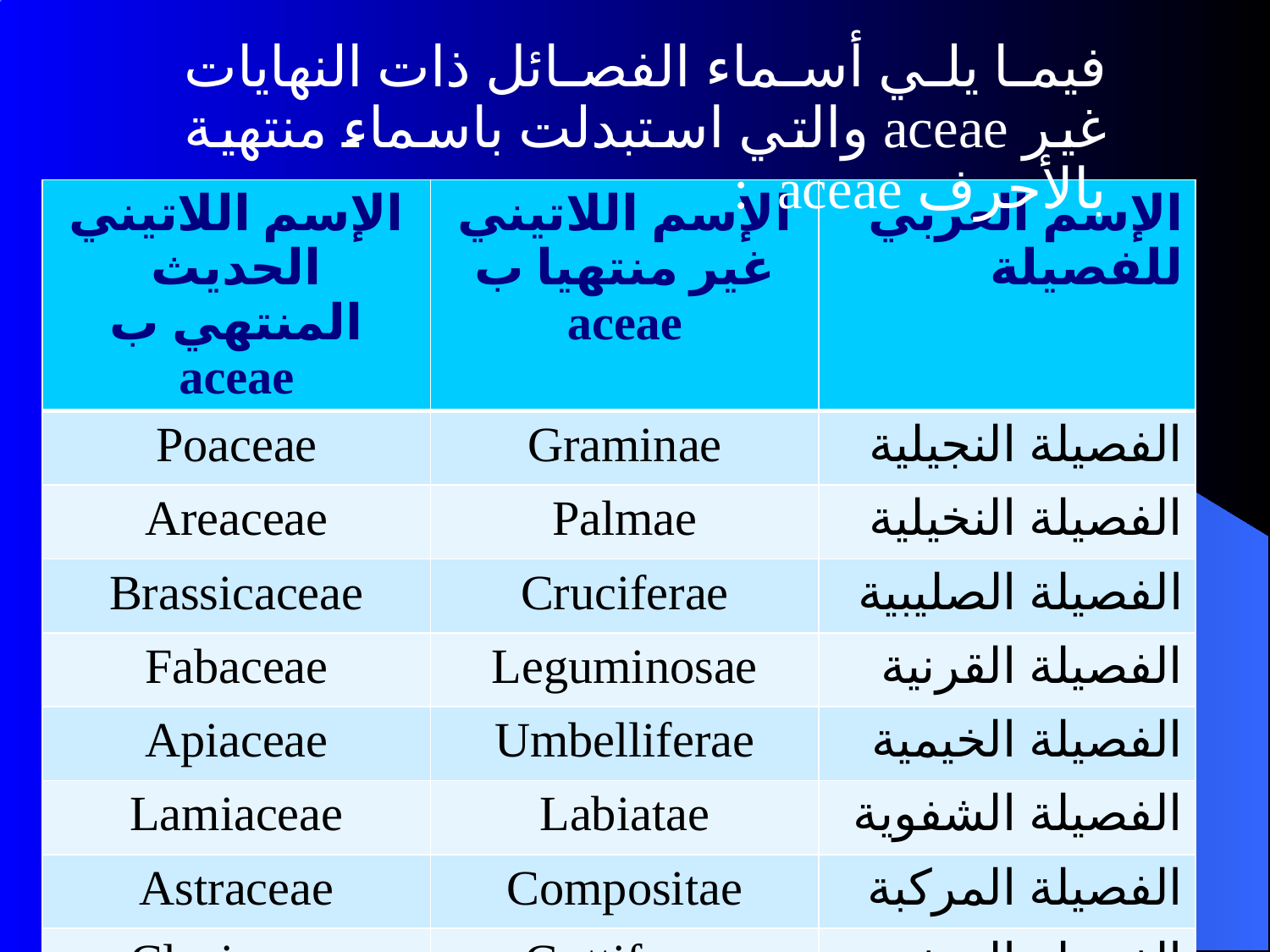

فيما يلي أسماء الفصائل ذات النهايات غير aceae والتي استبدلت باسماء منتهية بالأحرف aceae  :
| الإسم اللاتيني الحديث المنتهي ب aceae | الإسم اللاتيني غير منتهيا ب aceae | الإسم العربي للفصيلة |
| --- | --- | --- |
| Poaceae | Graminae | الفصيلة النجيلية |
| Areaceae | Palmae | الفصيلة النخيلية |
| Brassicaceae | Cruciferae | الفصيلة الصليبية |
| Fabaceae | Leguminosae | الفصيلة القرنية |
| Apiaceae | Umbelliferae | الفصيلة الخيمية |
| Lamiaceae | Labiatae | الفصيلة الشفوية |
| Astraceae | Compositae | الفصيلة المركبة |
| Clusiaceae | Guttiferae | الفصيلة الجتفرية |